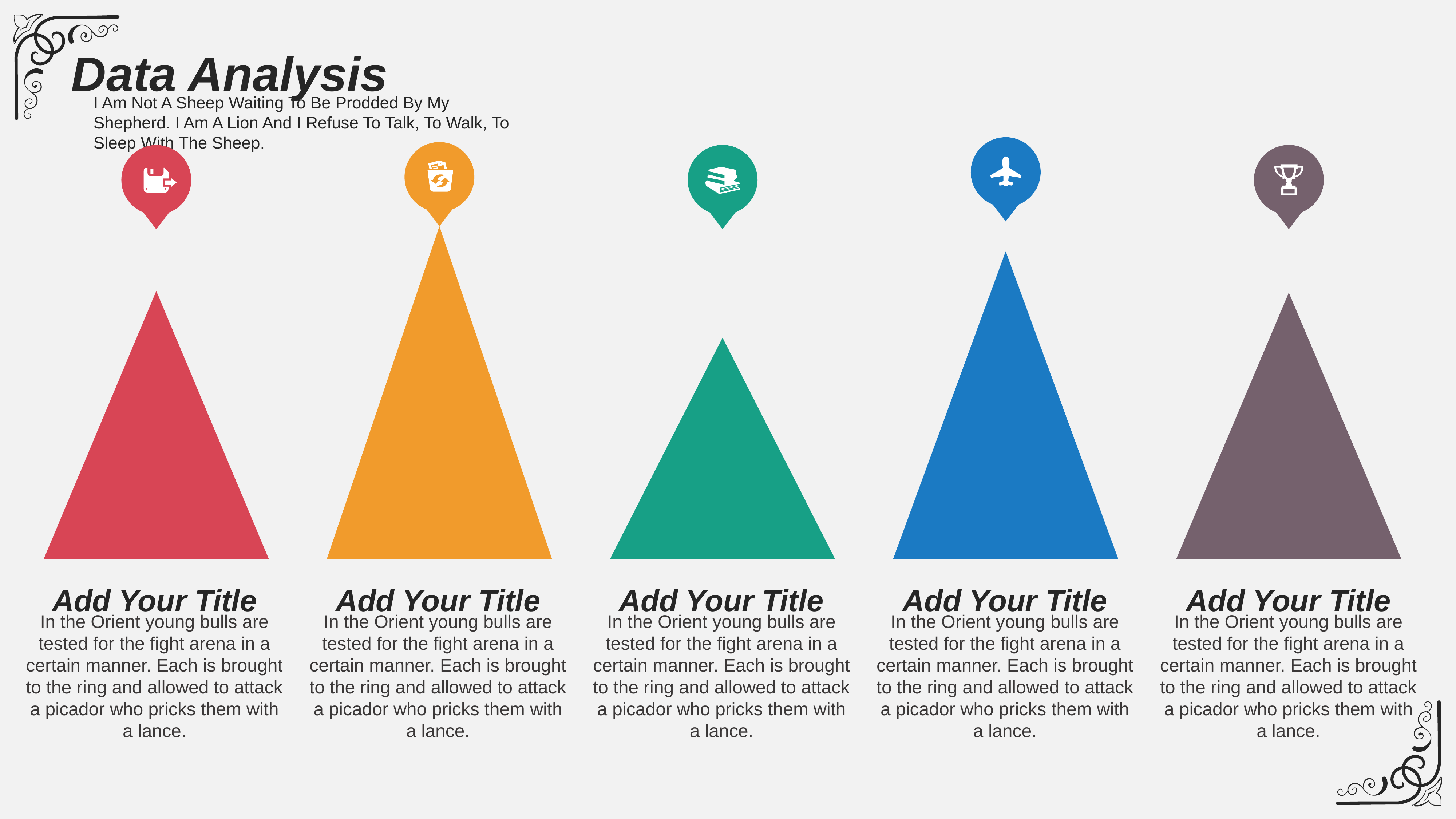

Data Analysis
I Am Not A Sheep Waiting To Be Prodded By My Shepherd. I Am A Lion And I Refuse To Talk, To Walk, To Sleep With The Sheep.

Add Your Title
Add Your Title
Add Your Title
Add Your Title
Add Your Title
In the Orient young bulls are tested for the fight arena in a certain manner. Each is brought to the ring and allowed to attack a picador who pricks them with a lance.
In the Orient young bulls are tested for the fight arena in a certain manner. Each is brought to the ring and allowed to attack a picador who pricks them with a lance.
In the Orient young bulls are tested for the fight arena in a certain manner. Each is brought to the ring and allowed to attack a picador who pricks them with a lance.
In the Orient young bulls are tested for the fight arena in a certain manner. Each is brought to the ring and allowed to attack a picador who pricks them with a lance.
In the Orient young bulls are tested for the fight arena in a certain manner. Each is brought to the ring and allowed to attack a picador who pricks them with a lance.